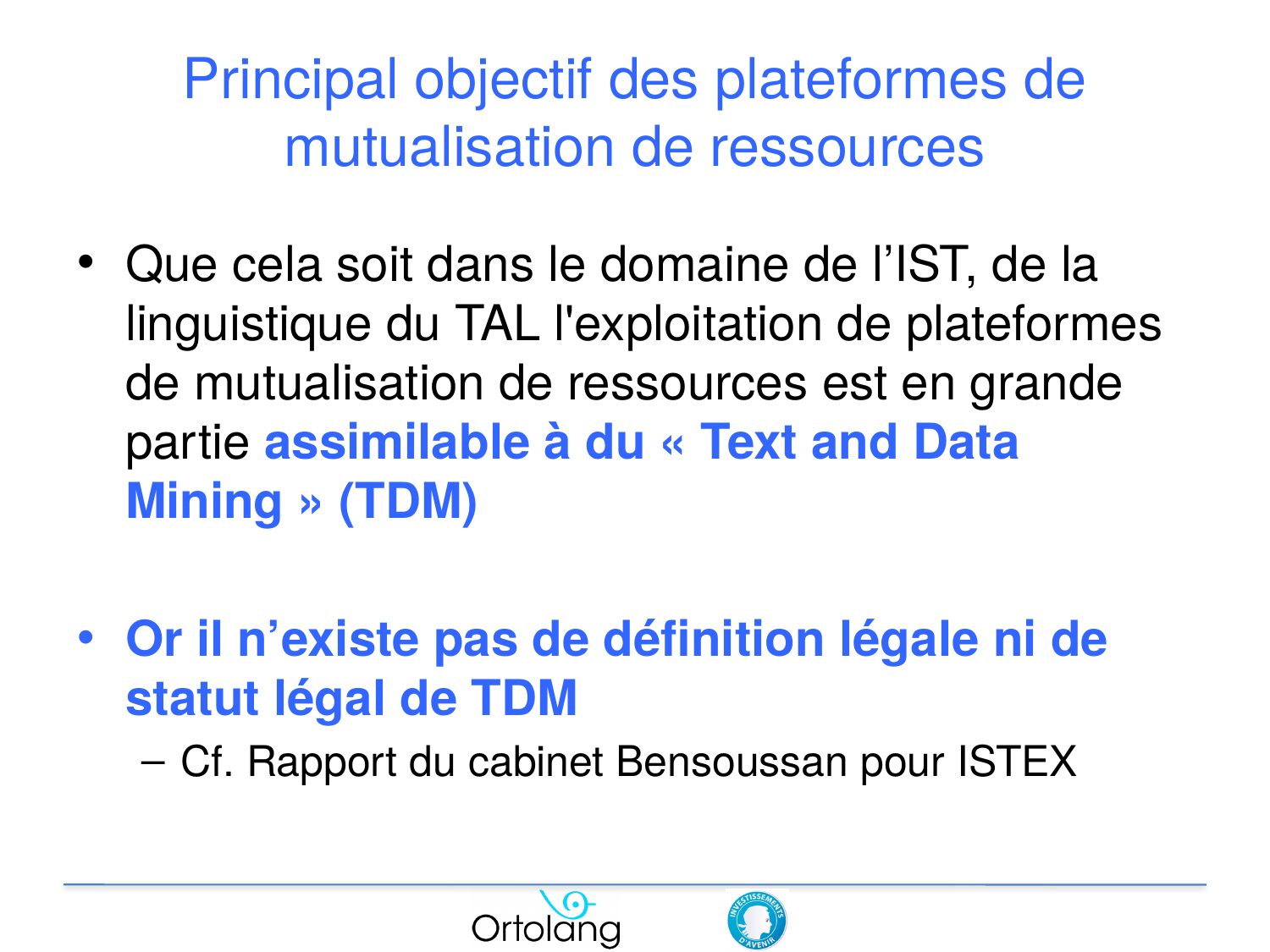

# Principal objectif des plateformes de mutualisation de ressources

Que cela soit dans le domaine de l’IST, de la linguistique du TAL l'exploitation de plateformes de mutualisation de ressources est en grande partie assimilable à du « Text and Data Mining » (TDM)

Or il n’existe pas de définition légale ni de statut légal de TDM
Cf. Rapport du cabinet Bensoussan pour ISTEX